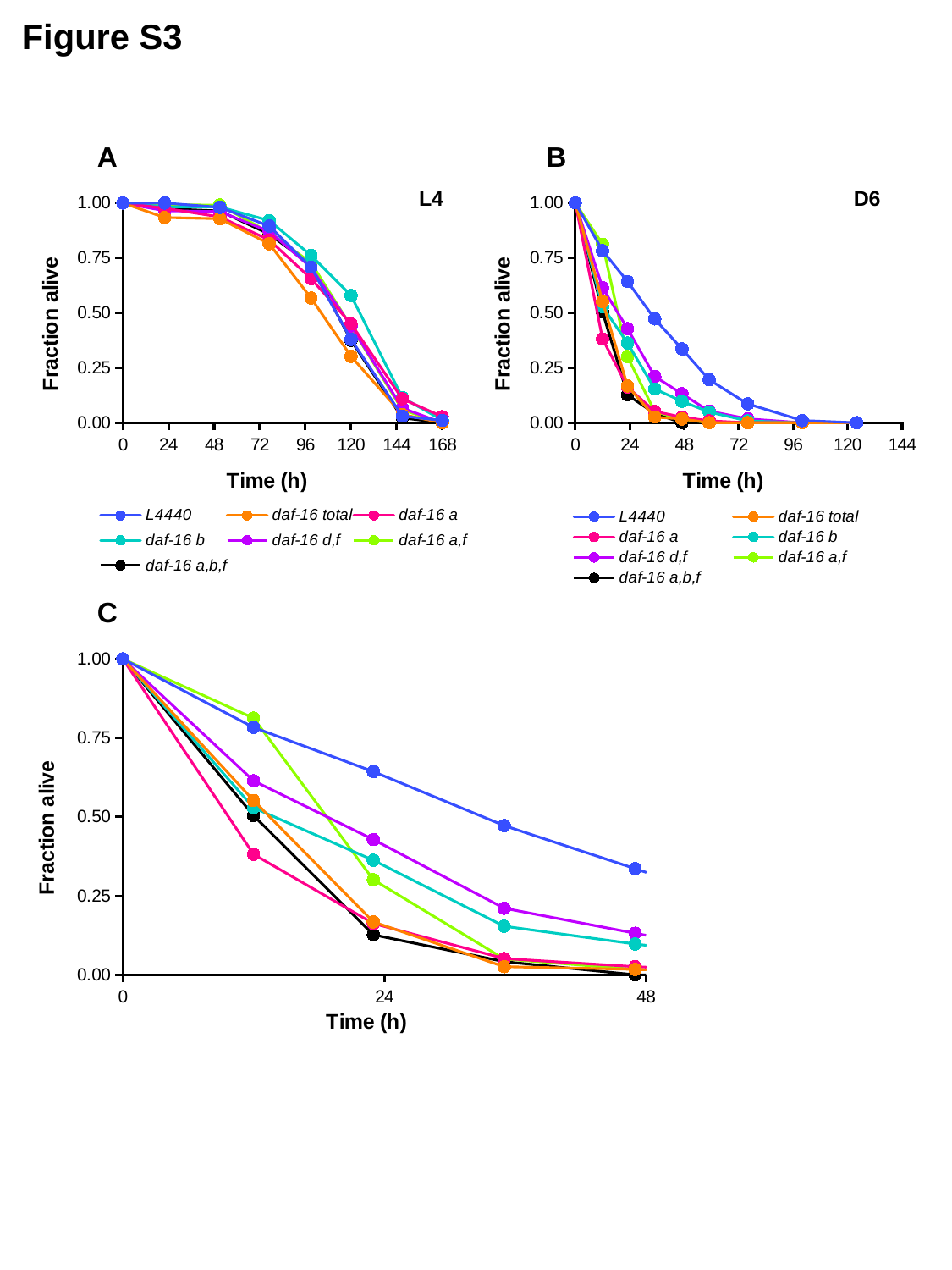

Figure S3
A
B
L4
D6

### Chart

| Category | L4440 | daf-16 total | daf-16 a | daf-16 b | daf-16 d,f | daf-16 a,f | daf-16 a,b,f |
|---|---|---|---|---|---|---|---|

### Chart

| Category | L4440 | daf-16 total | daf-16 a | daf-16 b | daf-16 d,f | daf-16 a,f | daf-16 a,b,f |
|---|---|---|---|---|---|---|---|
C

### Chart

| Category | L4440 | daf-16 total | daf-16 a | daf-16 b | daf-16 d,f | daf-16 a,f | daf-16 a,b,f |
|---|---|---|---|---|---|---|---|